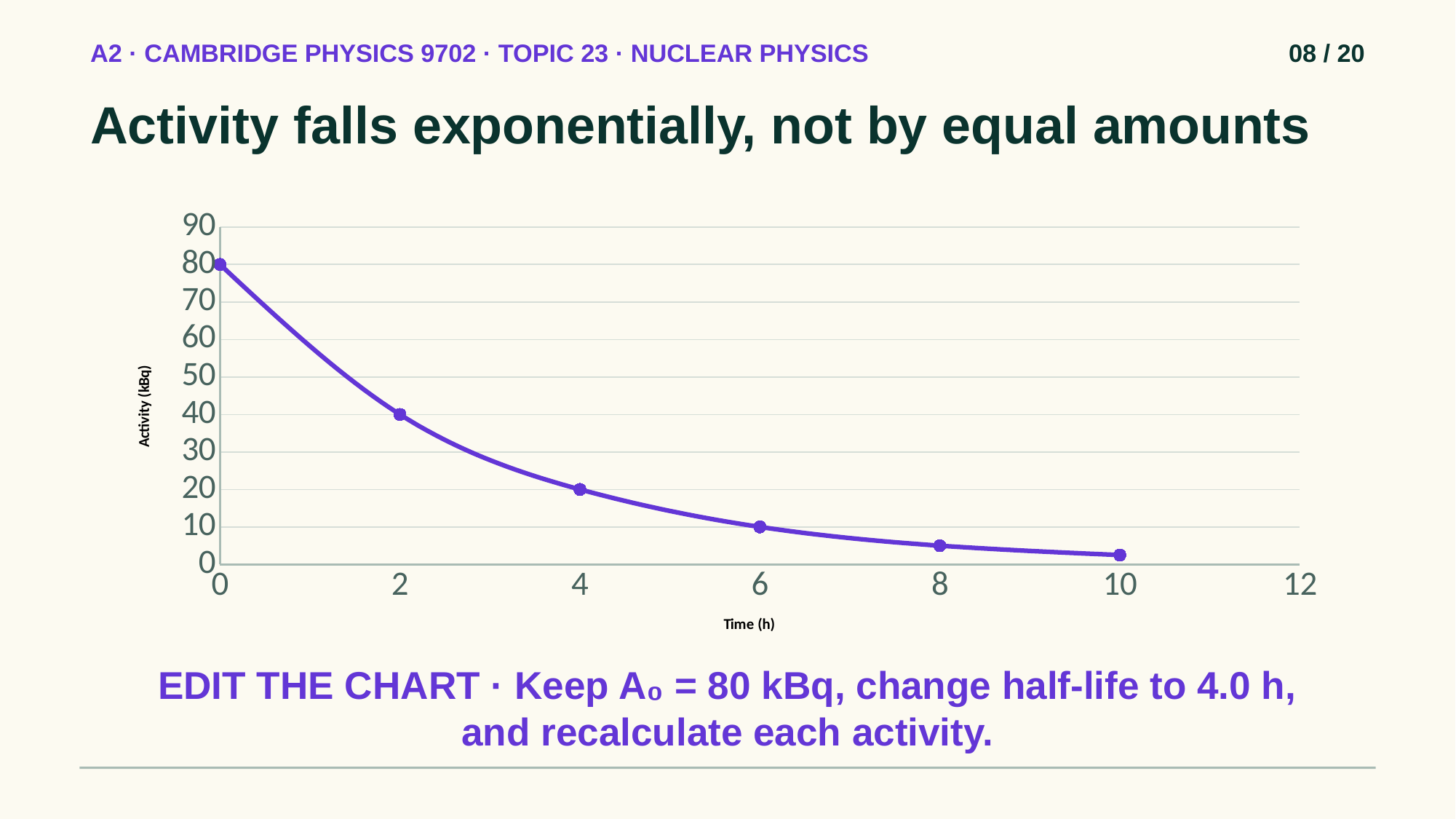

A2 · CAMBRIDGE PHYSICS 9702 · TOPIC 23 · NUCLEAR PHYSICS
08 / 20
Activity falls exponentially, not by equal amounts

### Chart

| Category |  |
|---|---|
EDIT THE CHART · Keep A₀ = 80 kBq, change half-life to 4.0 h, and recalculate each activity.